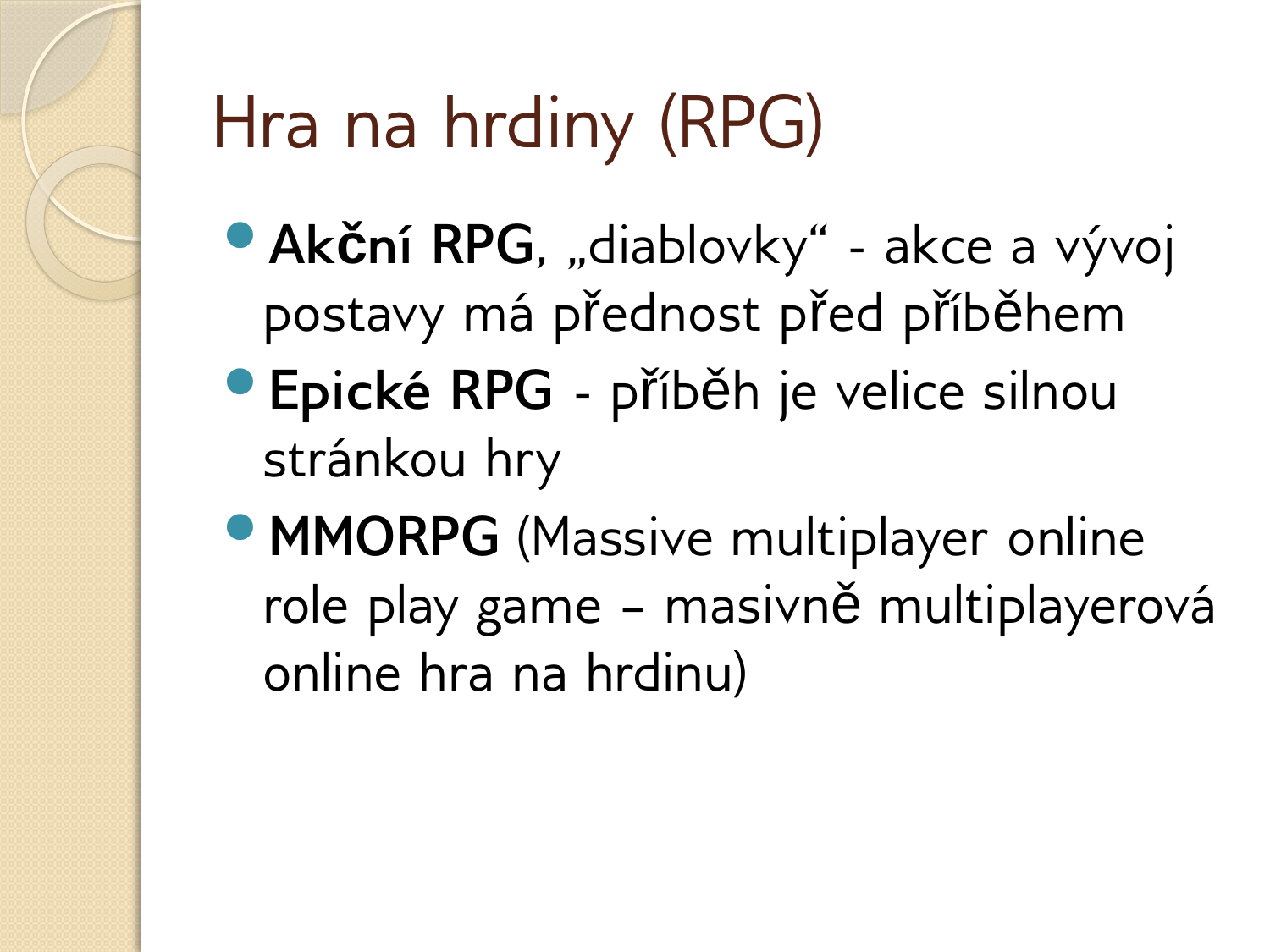

# Hra na hrdiny (RPG)
Akční RPG, „diablovky“ - akce a vývoj postavy má přednost před příběhem
Epické RPG - příběh je velice silnou stránkou hry
MMORPG (Massive multiplayer online role play game – masivně multiplayerová online hra na hrdinu)